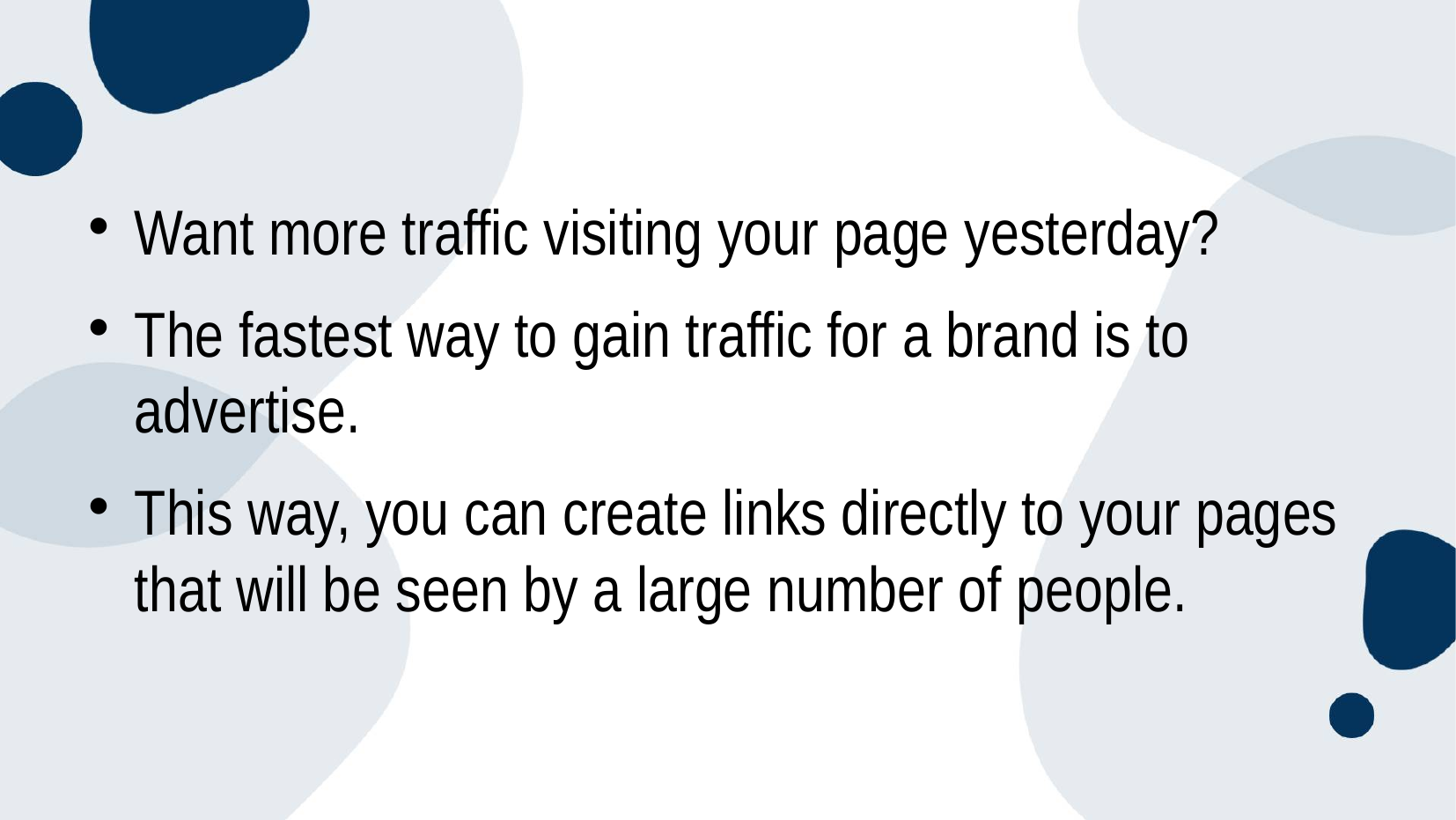

Want more traffic visiting your page yesterday?
The fastest way to gain traffic for a brand is to advertise.
This way, you can create links directly to your pages that will be seen by a large number of people.